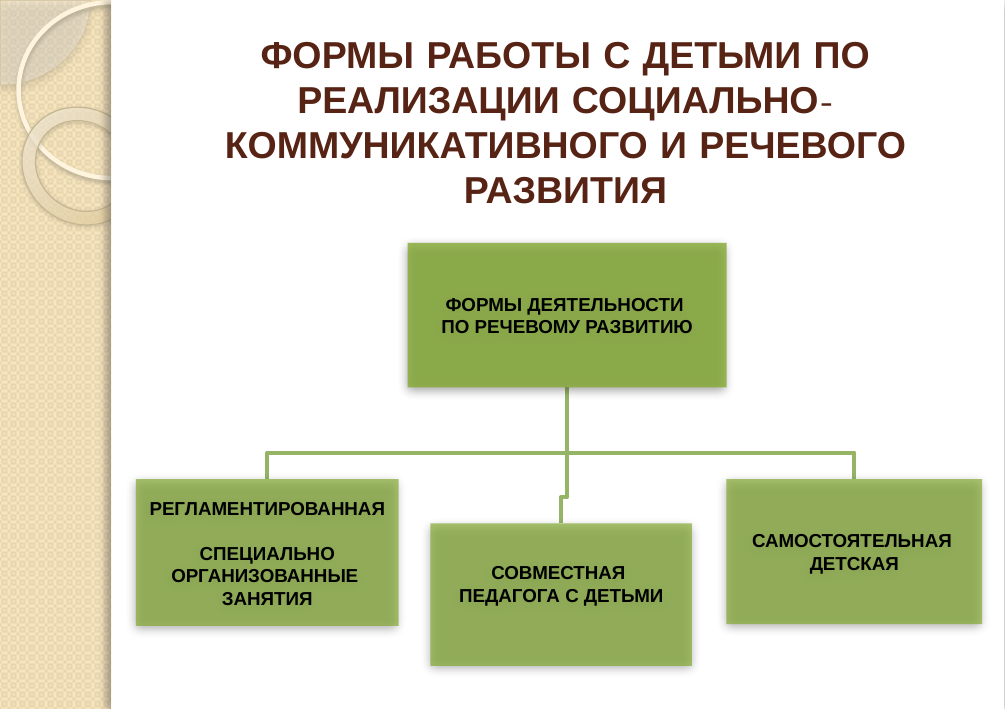

# ФОРМЫ РАБОТЫ С ДЕТЬМИ ПО РЕАЛИЗАЦИИ СОЦИАЛЬНО-КОММУНИКАТИВНОГО И РЕЧЕВОГО РАЗВИТИЯ
ФОРМЫ ДЕЯТЕЛЬНОСТИ
ПО РЕЧЕВОМУ РАЗВИТИЮ
РЕГЛАМЕНТИРОВАННАЯ

СПЕЦИАЛЬНО
ОРГАНИЗОВАННЫЕ
ЗАНЯТИЯ
СОВМЕСТНАЯ
ПЕДАГОГА С ДЕТЬМИ

САМОСТОЯТЕЛЬНАЯ
ДЕТСКАЯ